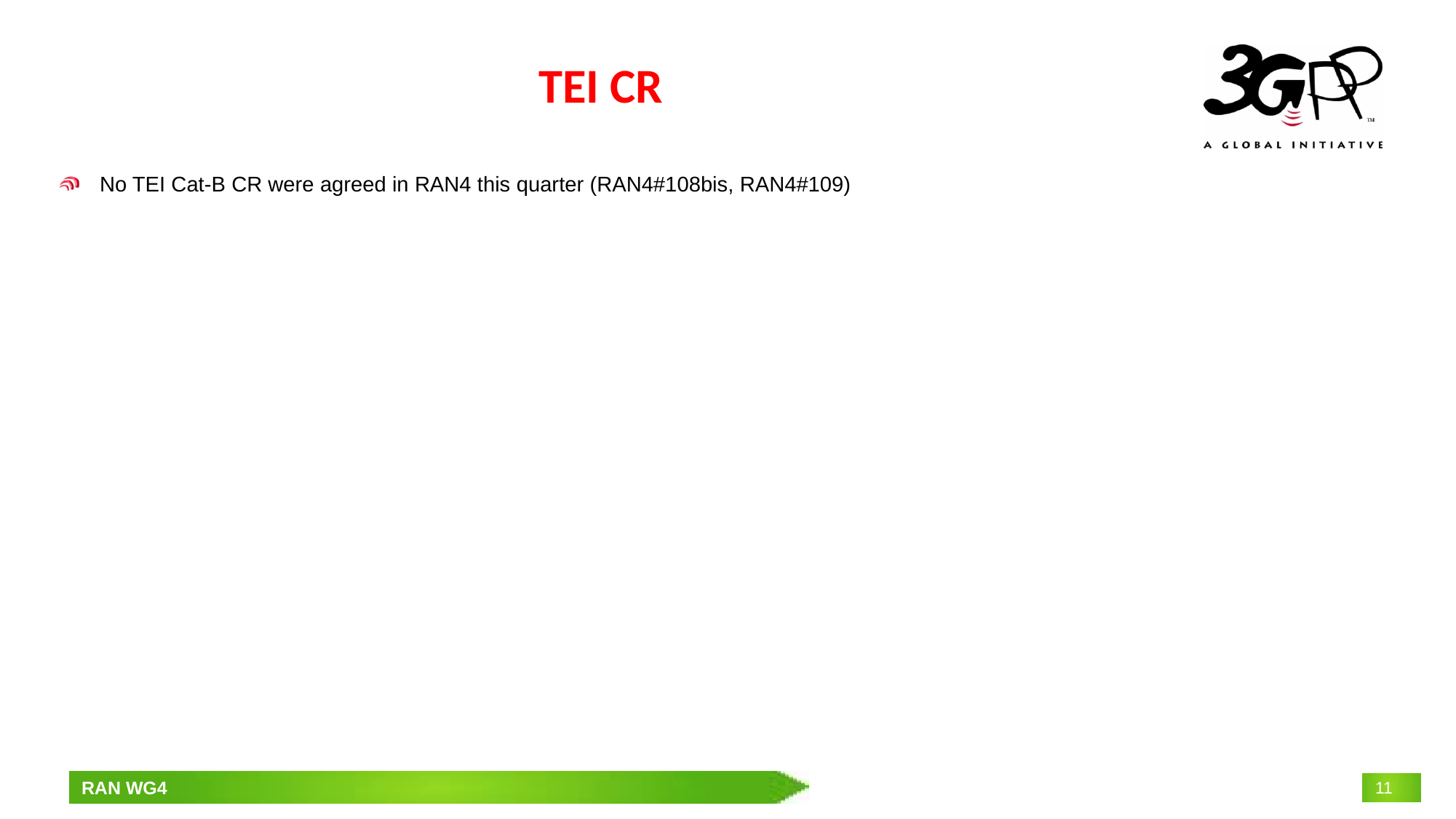

# TEI CR
No TEI Cat-B CR were agreed in RAN4 this quarter (RAN4#108bis, RAN4#109)